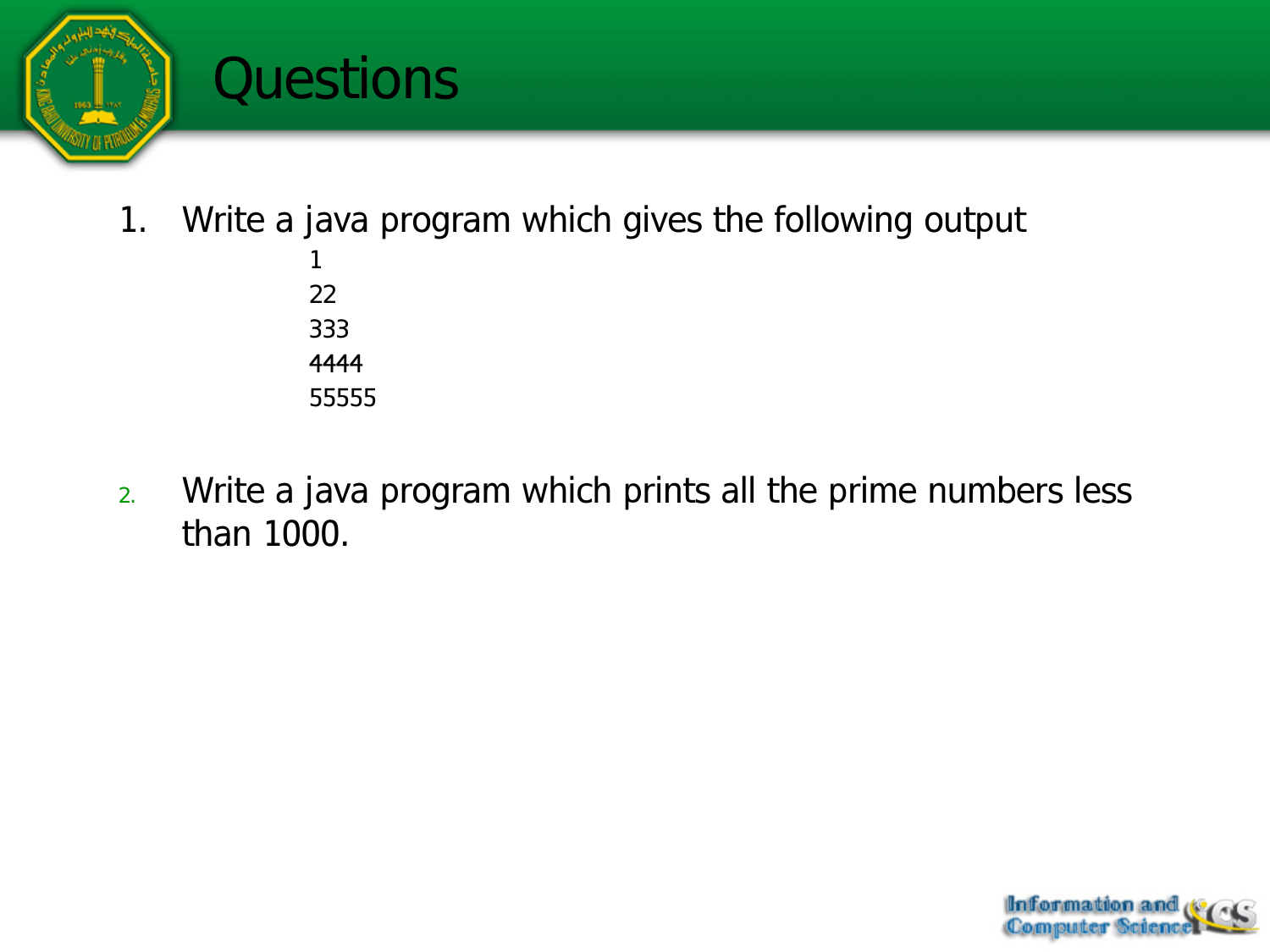

# Questions
1.	Write a java program which gives the following output
		1
		22
		333
		4444
		55555

Write a java program which prints all the prime numbers less than 1000.